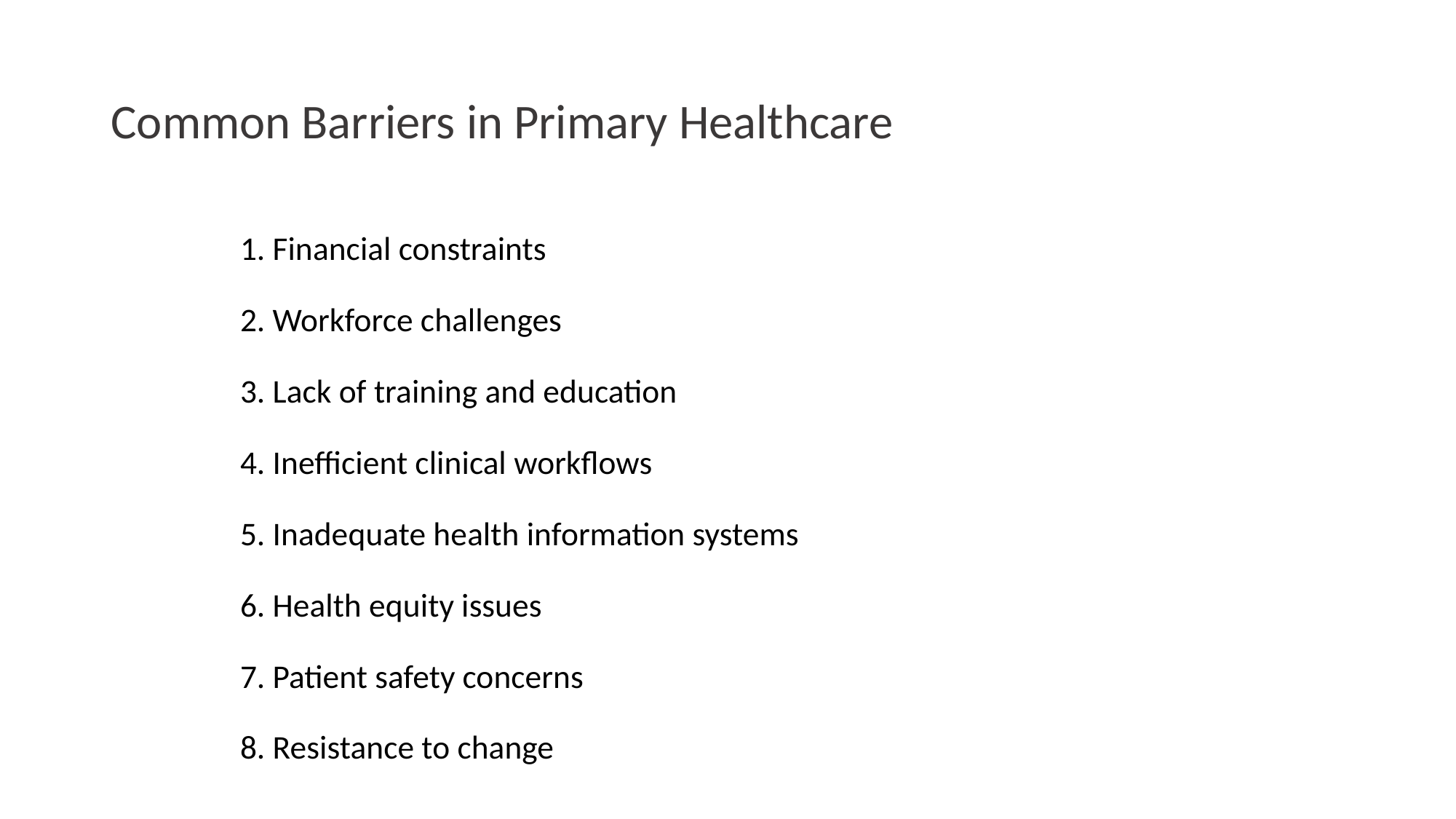

# Common Barriers in Primary Healthcare
1. Financial constraints
2. Workforce challenges
3. Lack of training and education
4. Inefficient clinical workflows
5. Inadequate health information systems
6. Health equity issues
7. Patient safety concerns
8. Resistance to change